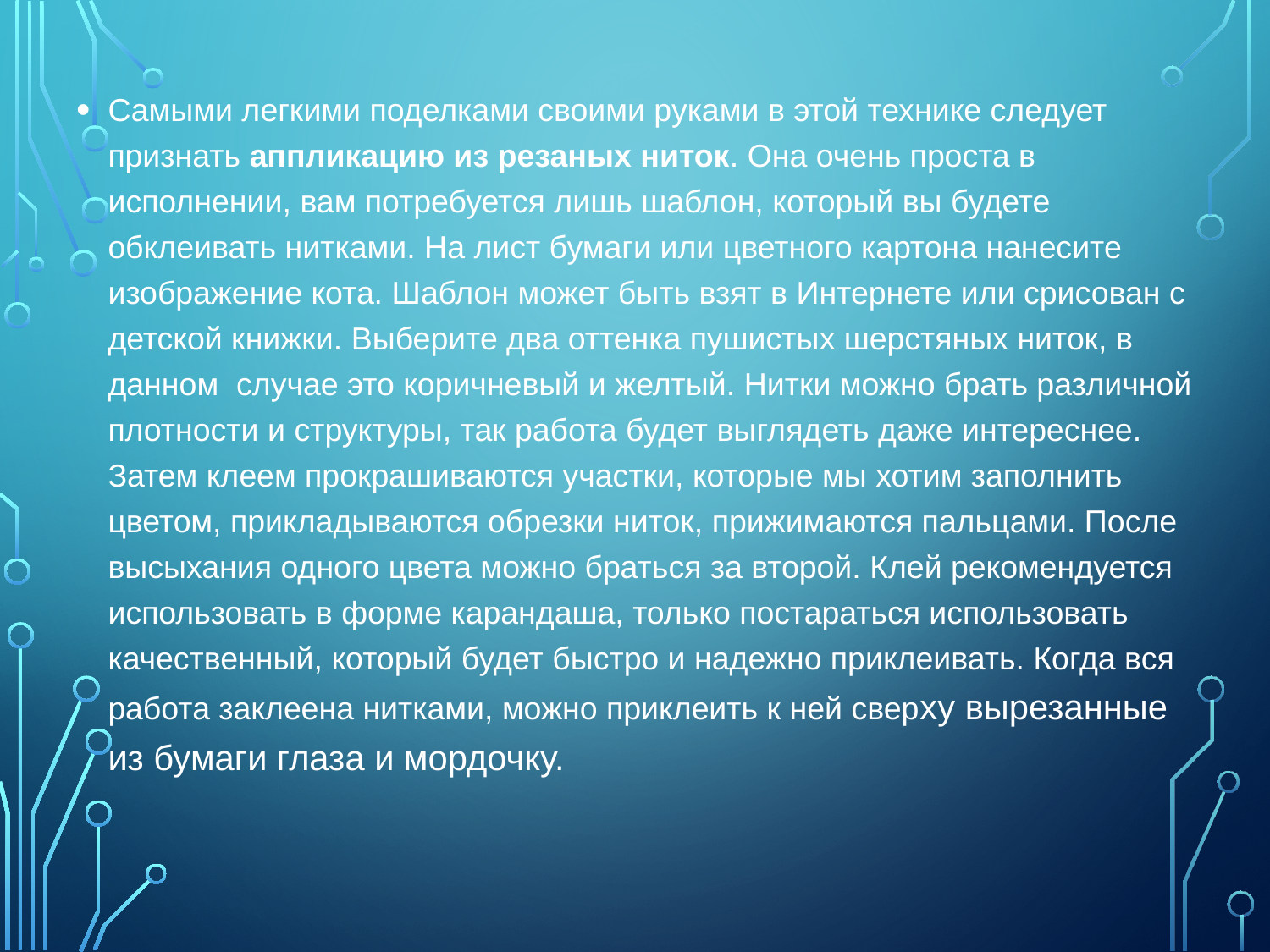

Самыми легкими поделками своими руками в этой технике следует признать аппликацию из резаных ниток. Она очень проста в исполнении, вам потребуется лишь шаблон, который вы будете обклеивать нитками. На лист бумаги или цветного картона нанесите изображение кота. Шаблон может быть взят в Интернете или срисован с детской книжки. Выберите два оттенка пушистых шерстяных ниток, в данном  случае это коричневый и желтый. Нитки можно брать различной плотности и структуры, так работа будет выглядеть даже интереснее. Затем клеем прокрашиваются участки, которые мы хотим заполнить цветом, прикладываются обрезки ниток, прижимаются пальцами. После высыхания одного цвета можно браться за второй. Клей рекомендуется использовать в форме карандаша, только постараться использовать качественный, который будет быстро и надежно приклеивать. Когда вся работа заклеена нитками, можно приклеить к ней сверху вырезанные из бумаги глаза и мордочку.